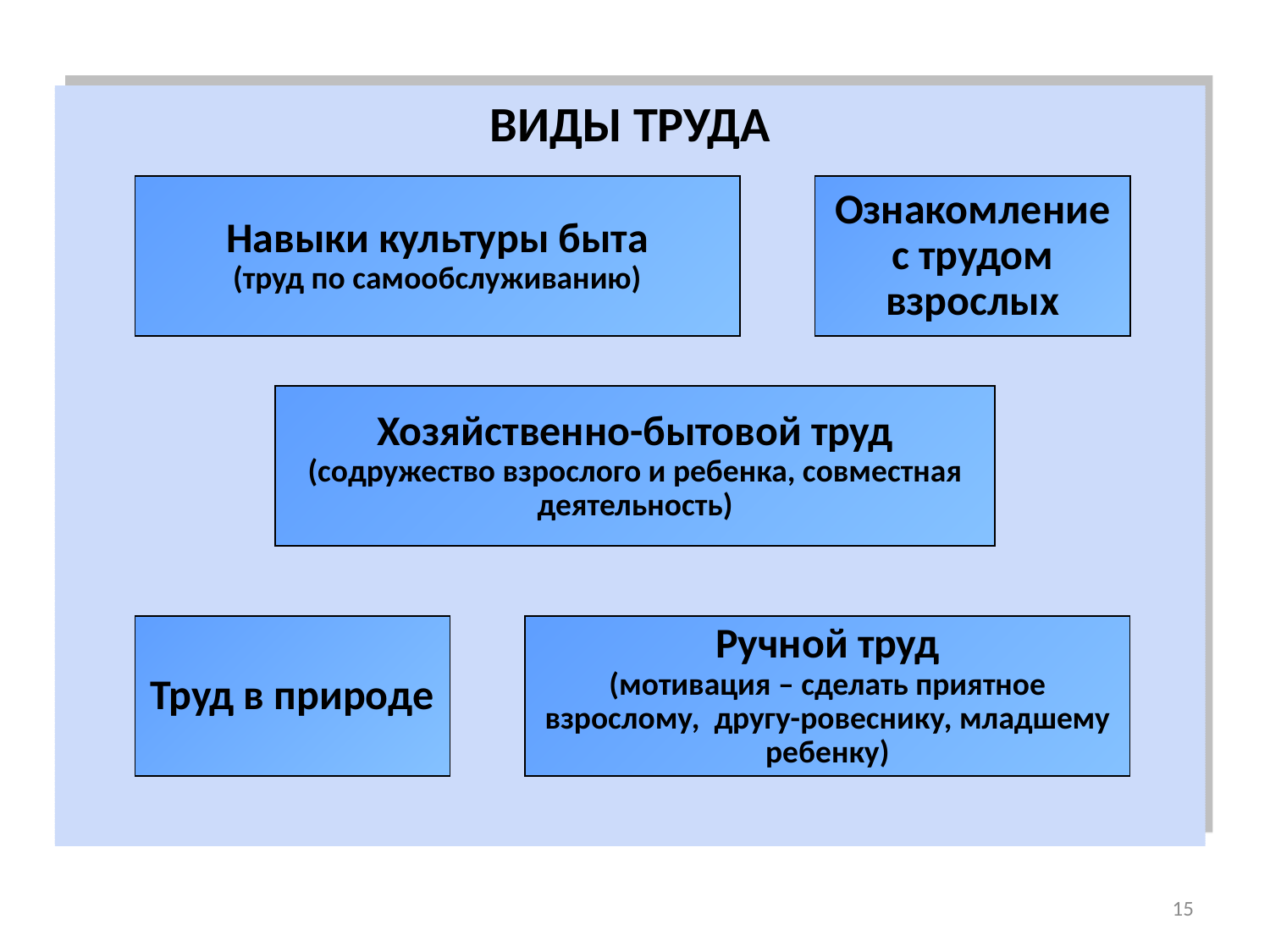

ВИДЫ ТРУДА
Навыки культуры быта
(труд по самообслуживанию)
Ознакомление
с трудом взрослых
Хозяйственно-бытовой труд (содружество взрослого и ребенка, совместная деятельность)
Труд в природе
Ручной труд
(мотивация – сделать приятное
взрослому,  другу-ровеснику, младшему ребенку)
15